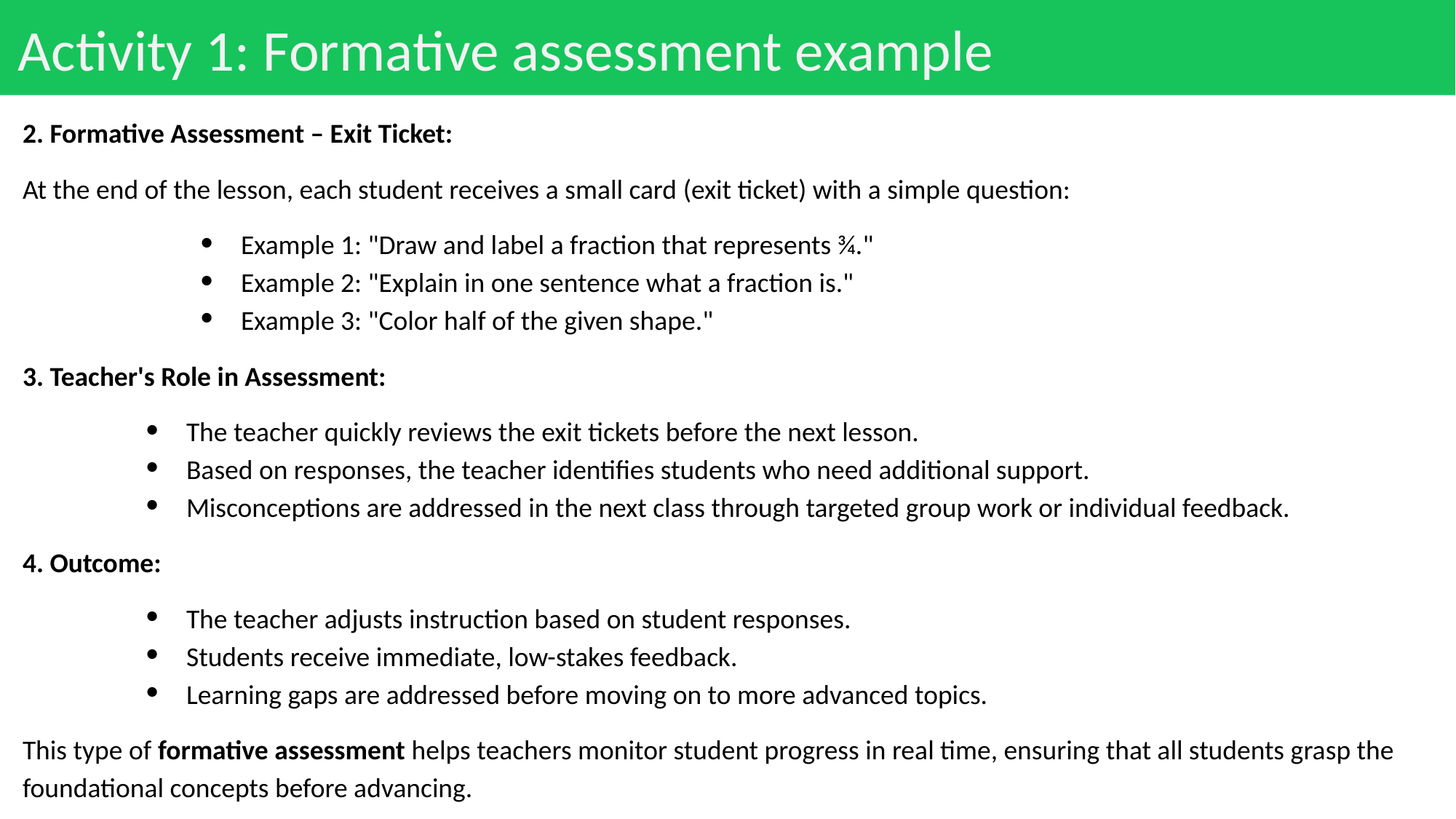

# Activity 1: Formative assessment example
2. Formative Assessment – Exit Ticket:
At the end of the lesson, each student receives a small card (exit ticket) with a simple question:
Example 1: "Draw and label a fraction that represents ¾."
Example 2: "Explain in one sentence what a fraction is."
Example 3: "Color half of the given shape."
3. Teacher's Role in Assessment:
The teacher quickly reviews the exit tickets before the next lesson.
Based on responses, the teacher identifies students who need additional support.
Misconceptions are addressed in the next class through targeted group work or individual feedback.
4. Outcome:
The teacher adjusts instruction based on student responses.
Students receive immediate, low-stakes feedback.
Learning gaps are addressed before moving on to more advanced topics.
This type of formative assessment helps teachers monitor student progress in real time, ensuring that all students grasp the foundational concepts before advancing.